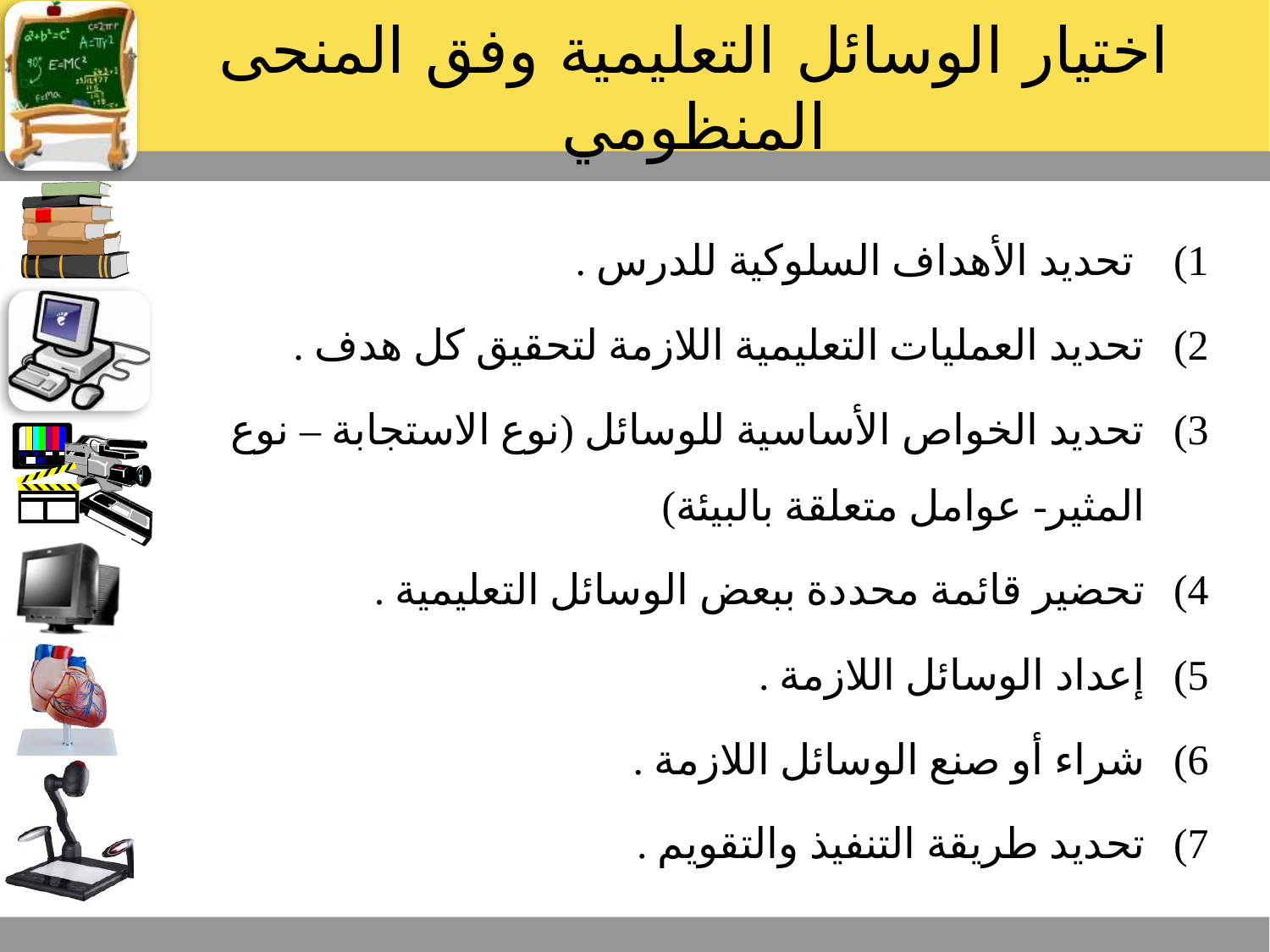

# اختيار الوسائل التعليمية وفق المنحى المنظومي
 تحديد الأهداف السلوكية للدرس .
تحديد العمليات التعليمية اللازمة لتحقيق كل هدف .
تحديد الخواص الأساسية للوسائل (نوع الاستجابة – نوع المثير- عوامل متعلقة بالبيئة)
تحضير قائمة محددة ببعض الوسائل التعليمية .
إعداد الوسائل اللازمة .
شراء أو صنع الوسائل اللازمة .
تحديد طريقة التنفيذ والتقويم .